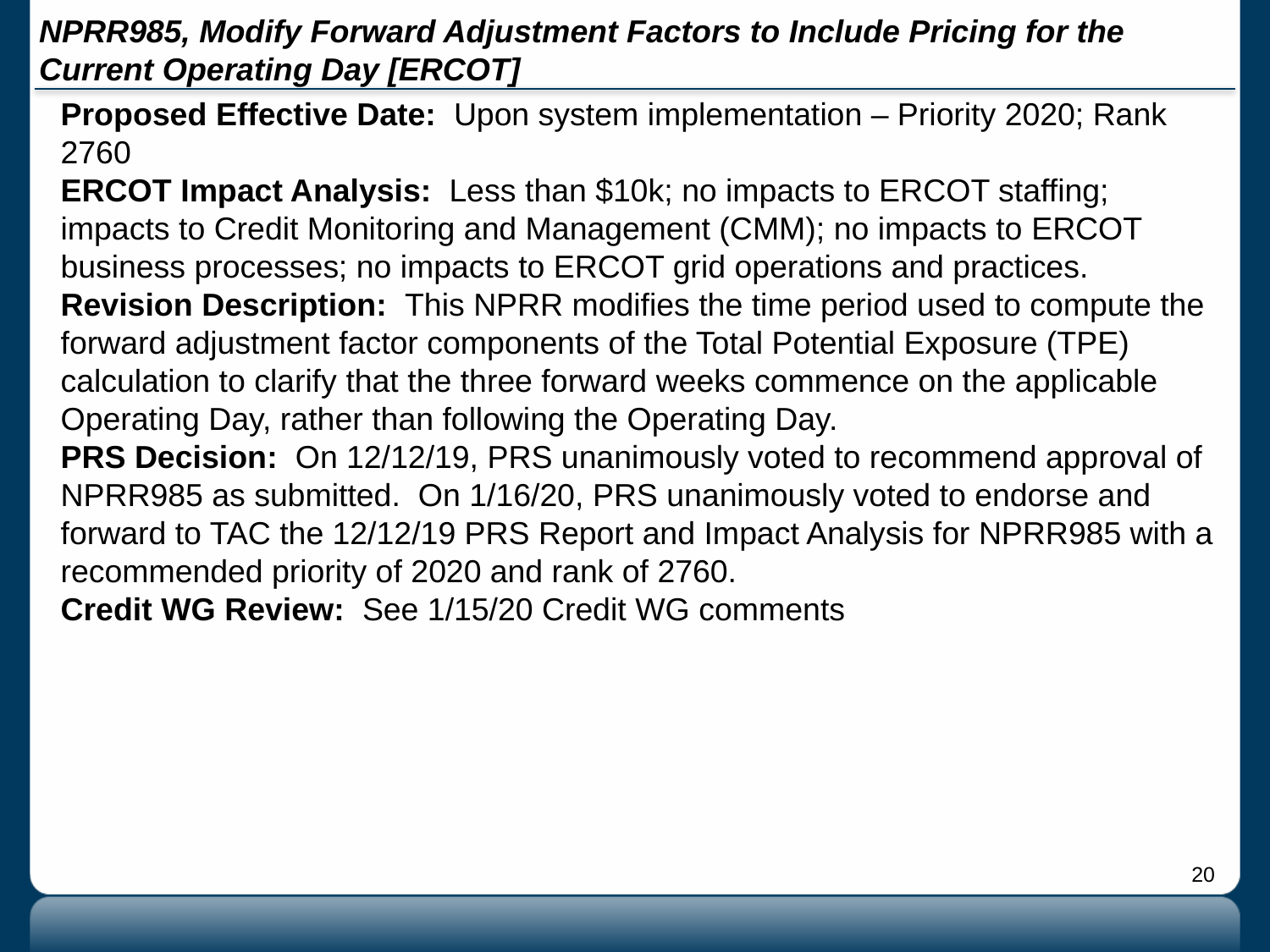

# NPRR985, Modify Forward Adjustment Factors to Include Pricing for the Current Operating Day [ERCOT]
Proposed Effective Date:  Upon system implementation – Priority 2020; Rank 2760
ERCOT Impact Analysis:  Less than $10k; no impacts to ERCOT staffing; impacts to Credit Monitoring and Management (CMM); no impacts to ERCOT business processes; no impacts to ERCOT grid operations and practices.
Revision Description:  This NPRR modifies the time period used to compute the forward adjustment factor components of the Total Potential Exposure (TPE) calculation to clarify that the three forward weeks commence on the applicable Operating Day, rather than following the Operating Day.
PRS Decision:  On 12/12/19, PRS unanimously voted to recommend approval of NPRR985 as submitted.  On 1/16/20, PRS unanimously voted to endorse and forward to TAC the 12/12/19 PRS Report and Impact Analysis for NPRR985 with a recommended priority of 2020 and rank of 2760.
Credit WG Review:  See 1/15/20 Credit WG comments